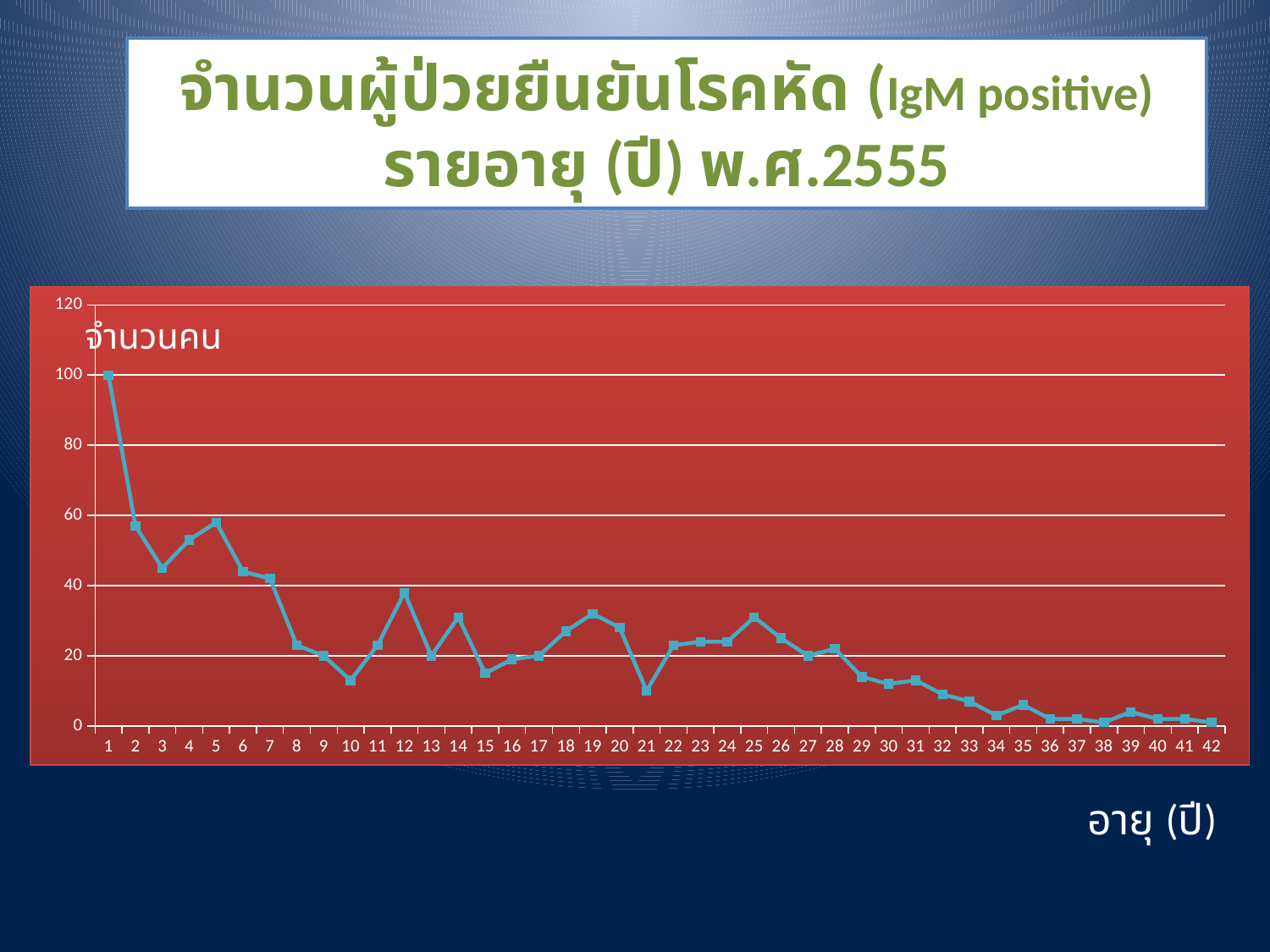

# จำนวนผู้ป่วยยืนยันโรคหัด (IgM positive) รายอายุ (ปี) พ.ศ.2555

### Chart

| Category | Grand Total |
|---|---|
จำนวนคน
อายุ (ปี)